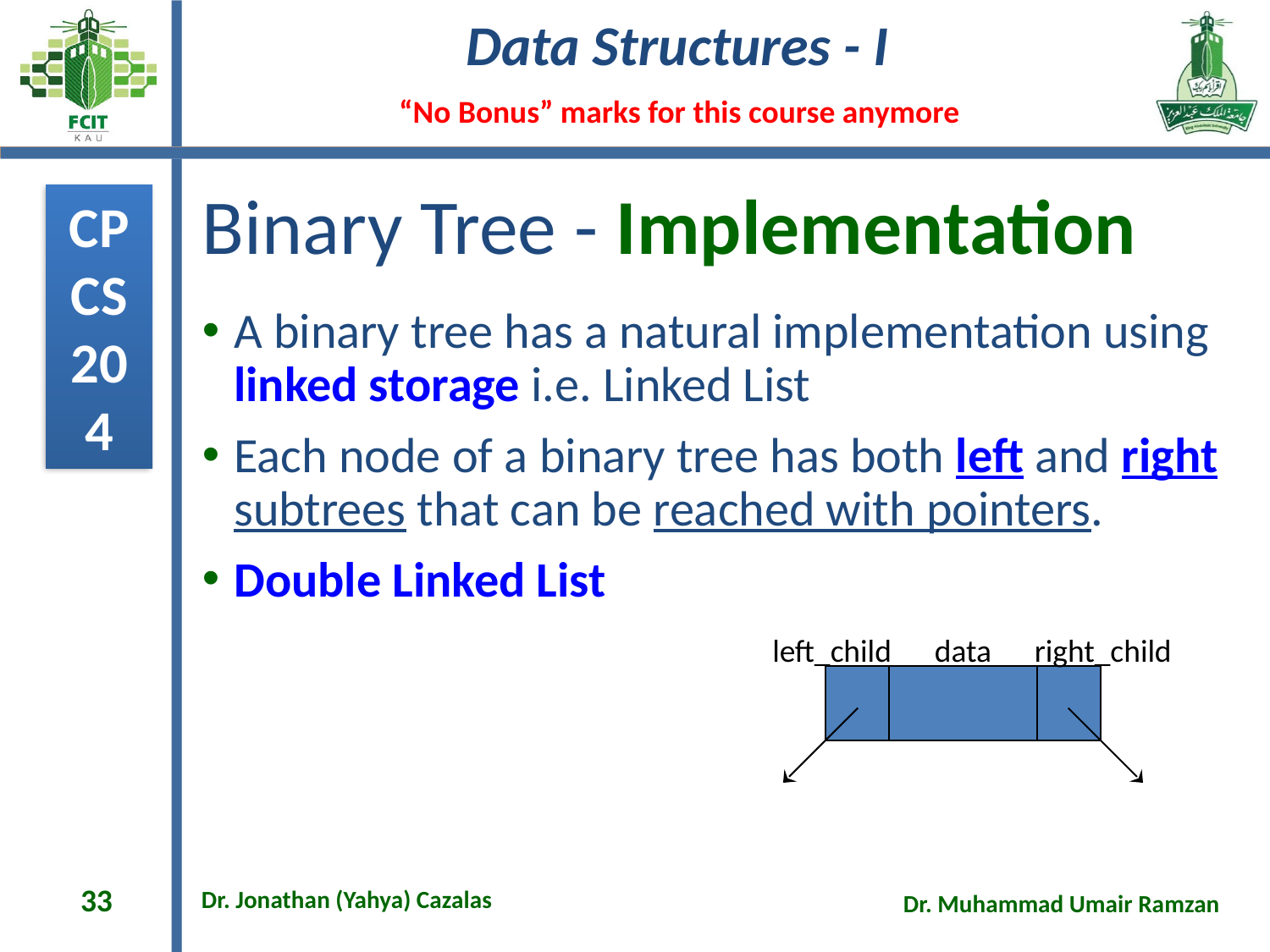

# Binary Tree - Implementation
A binary tree has a natural implementation using linked storage i.e. Linked List
Each node of a binary tree has both left and right subtrees that can be reached with pointers.
Double Linked List

left_child      data      right_child

33